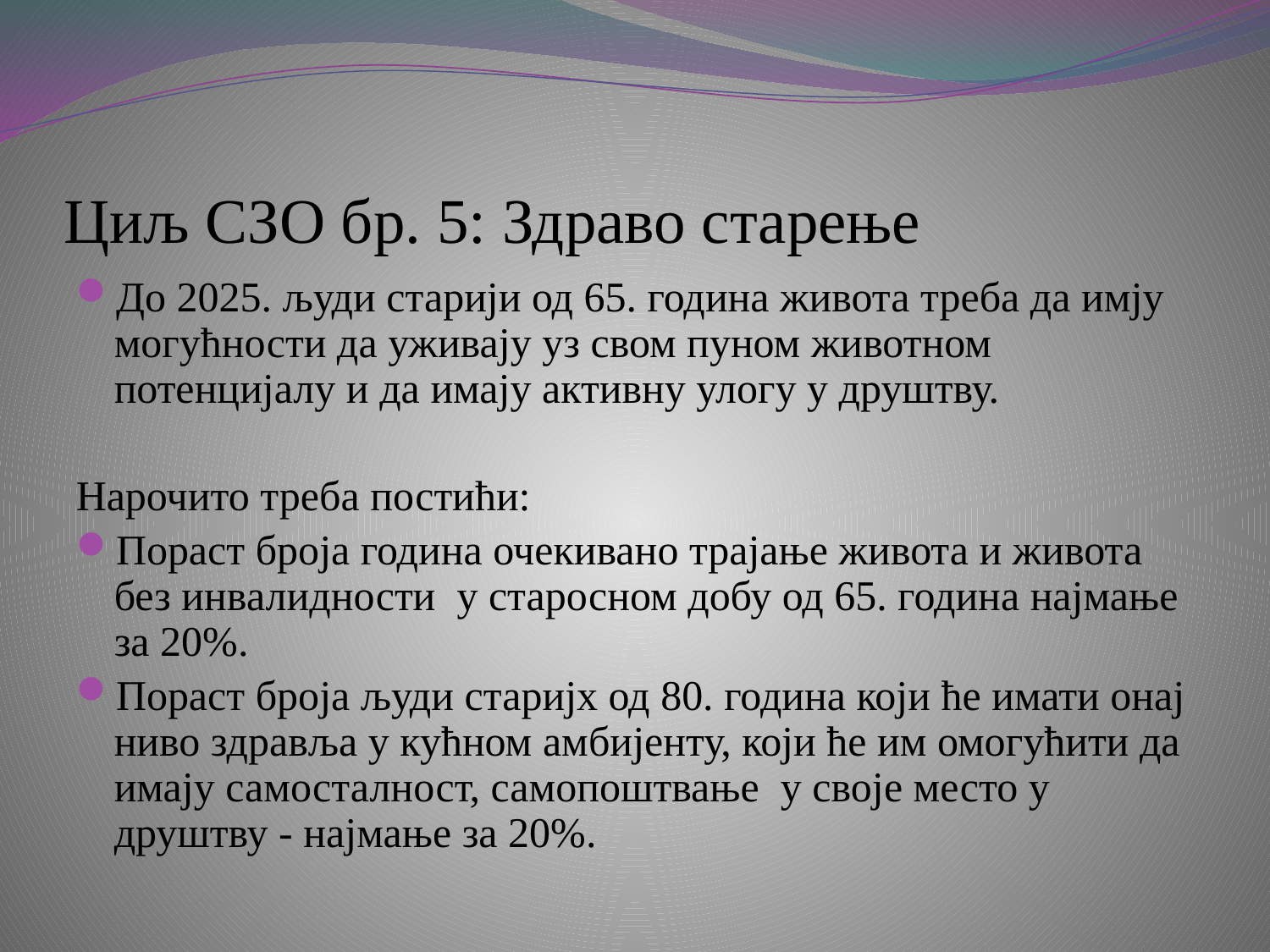

# Циљ СЗО бр. 5: Здраво старење
До 2025. људи старији од 65. година живота треба да имју могућности да уживају уз свом пуном животном потенцијалу и да имају активну улогу у друштву.

Нарочито треба постићи:
Пораст броја година очекивано трајање живота и живота без инвалидности  у старосном добу од 65. година најмање за 20%.
Пораст броја људи старијх од 80. година који ће имати онај ниво здравља у кућном амбијенту, који ће им омогућити да имају самосталност, самопоштвање  у своје место у друштву - најмање за 20%.